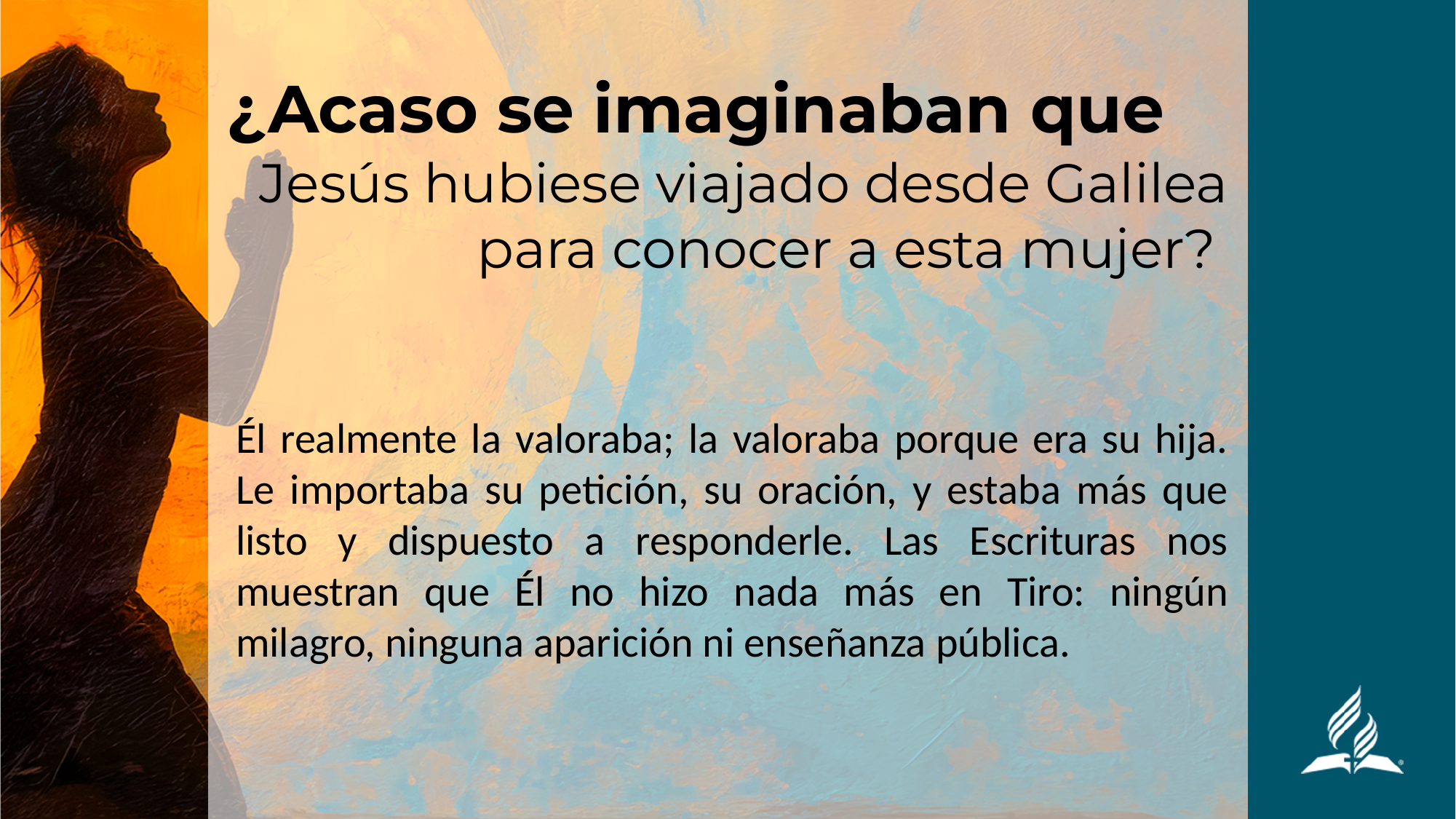

# ¿Acaso se imaginaban que
Jesús hubiese viajado desde Galilea para conocer a esta mujer?

Él realmente la valoraba; la valoraba porque era su hija. Le importaba su petición, su oración, y estaba más que listo y dispuesto a responderle. Las Escrituras nos muestran que Él no hizo nada más en Tiro: ningún milagro, ninguna aparición ni enseñanza pública.